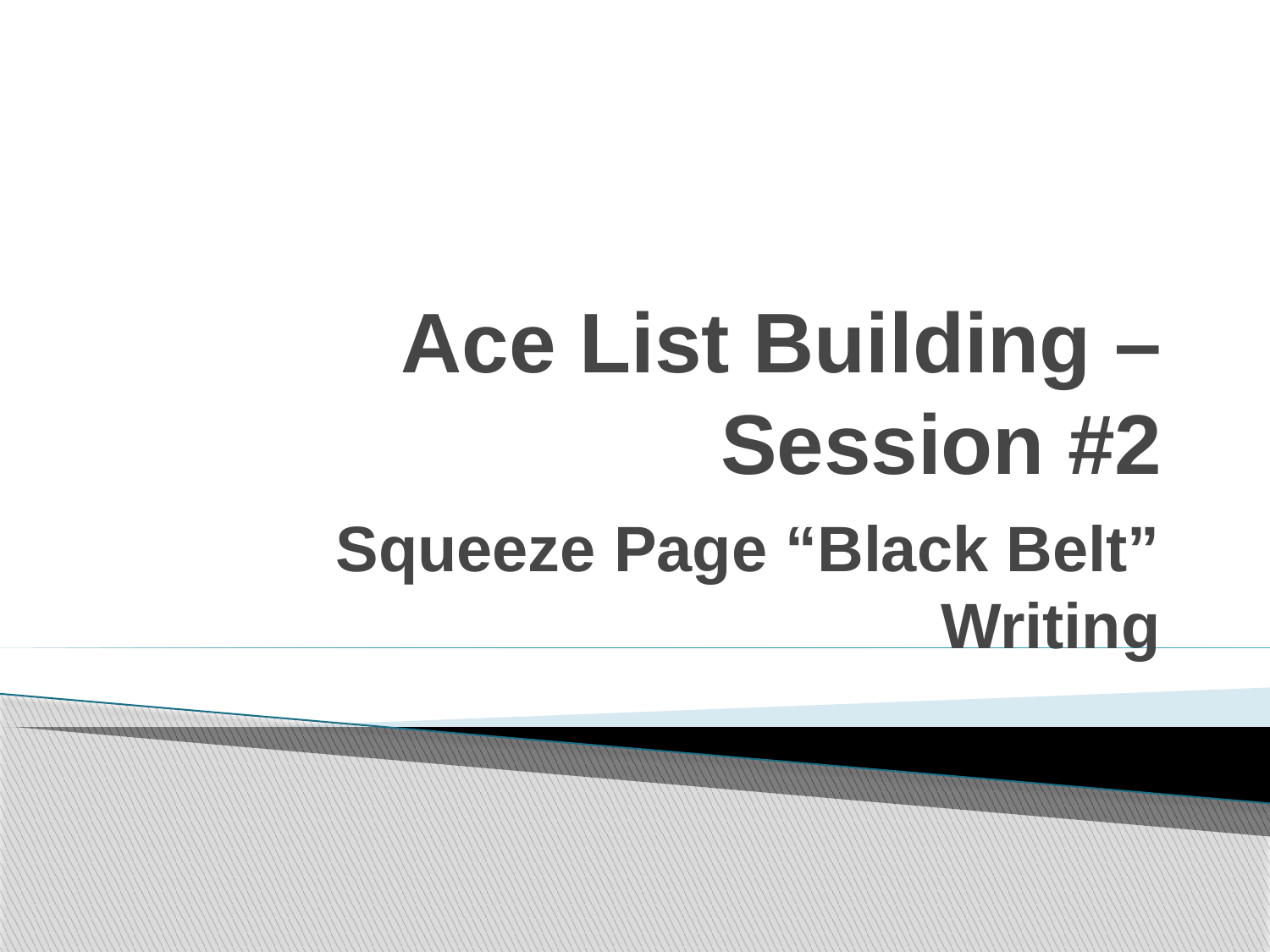

# Ace List Building – Session #2
Squeeze Page “Black Belt” Writing